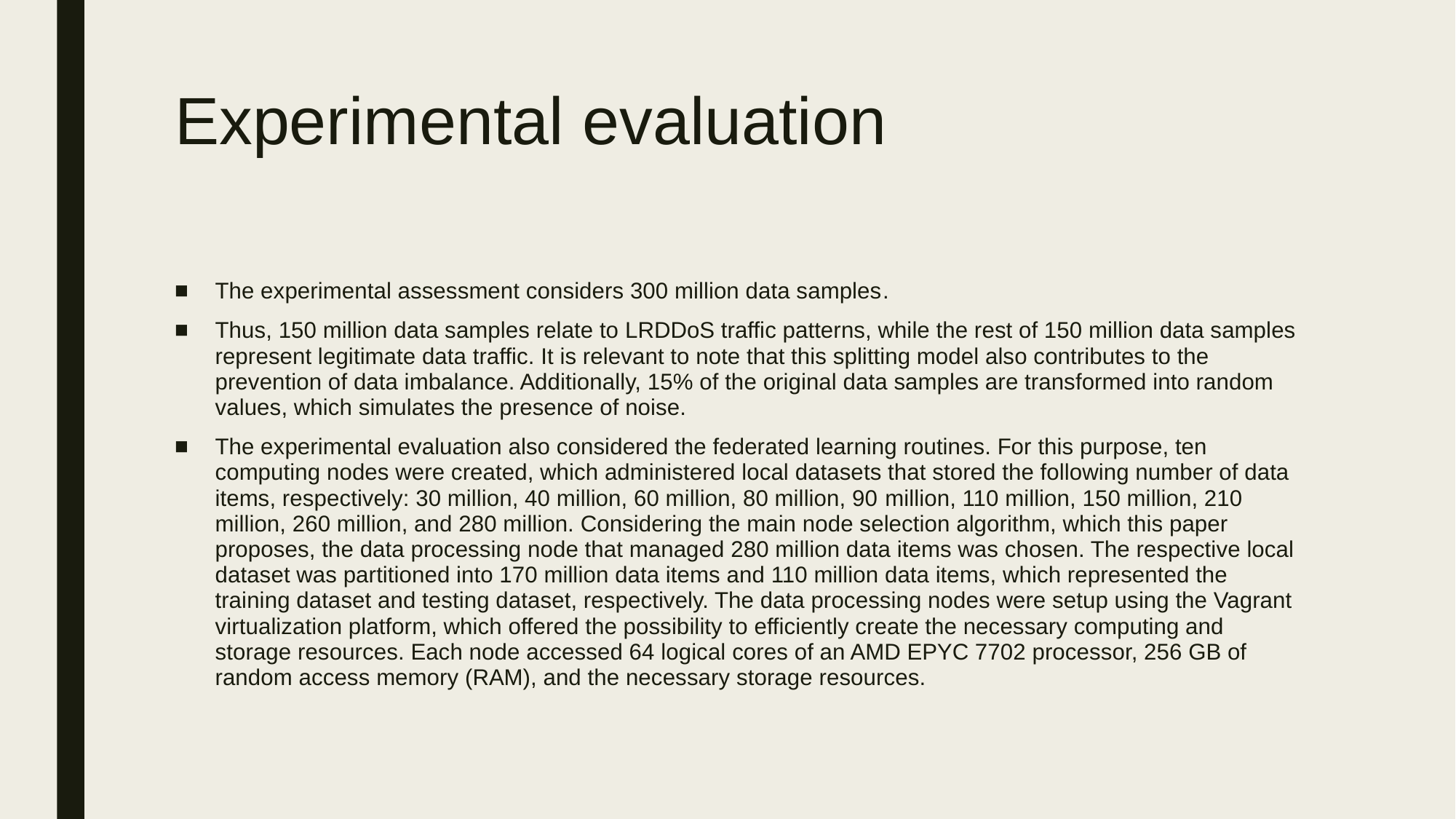

# Experimental evaluation
The experimental assessment considers 300 million data samples.
Thus, 150 million data samples relate to LRDDoS traffic patterns, while the rest of 150 million data samples represent legitimate data traffic. It is relevant to note that this splitting model also contributes to the prevention of data imbalance. Additionally, 15% of the original data samples are transformed into random values, which simulates the presence of noise.
The experimental evaluation also considered the federated learning routines. For this purpose, ten computing nodes were created, which administered local datasets that stored the following number of data items, respectively: 30 million, 40 million, 60 million, 80 million, 90 million, 110 million, 150 million, 210 million, 260 million, and 280 million. Considering the main node selection algorithm, which this paper proposes, the data processing node that managed 280 million data items was chosen. The respective local dataset was partitioned into 170 million data items and 110 million data items, which represented the training dataset and testing dataset, respectively. The data processing nodes were setup using the Vagrant virtualization platform, which offered the possibility to efficiently create the necessary computing and storage resources. Each node accessed 64 logical cores of an AMD EPYC 7702 processor, 256 GB of random access memory (RAM), and the necessary storage resources.